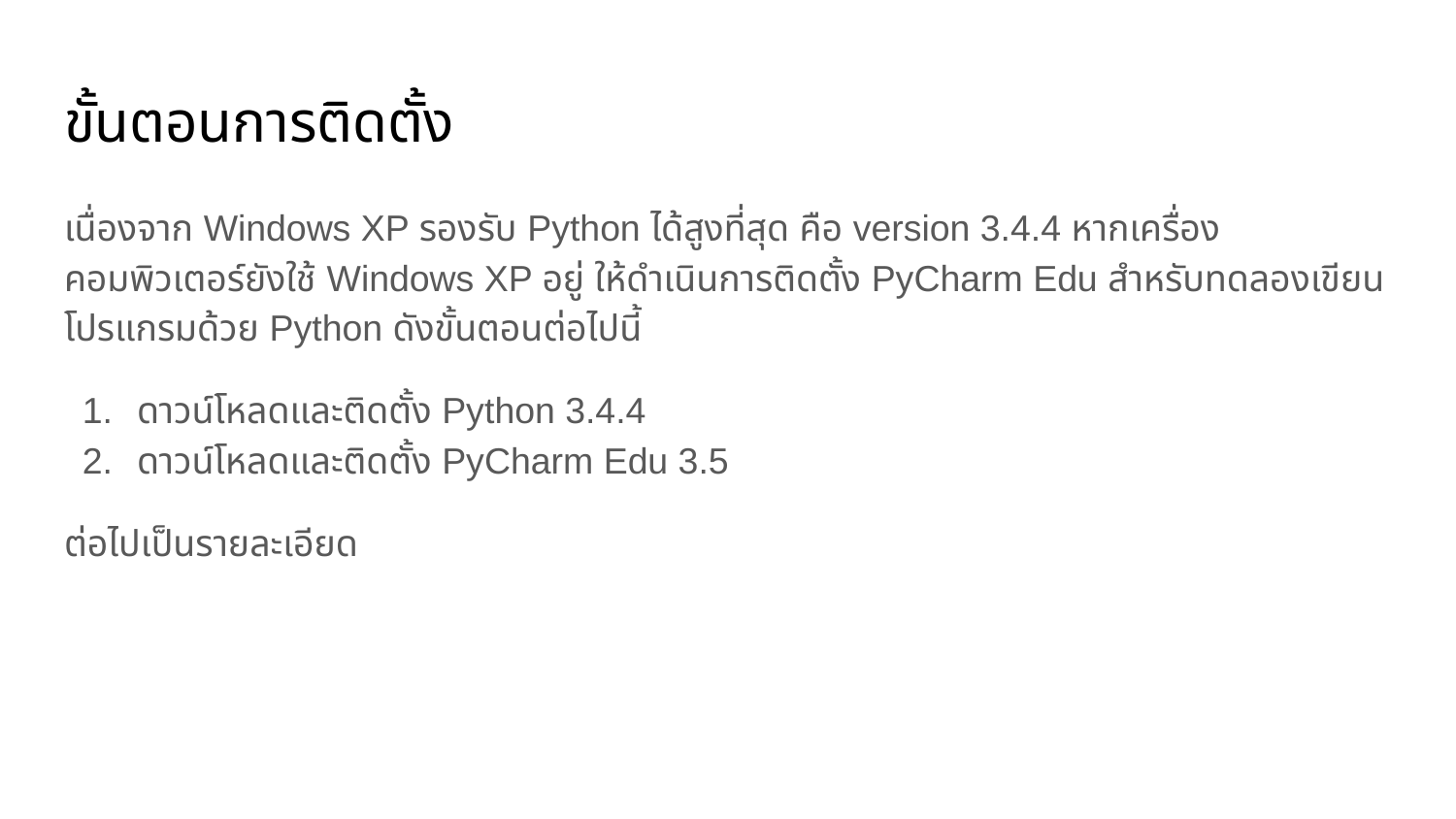

# ขั้นตอนการติดตั้ง
เนื่องจาก Windows XP รองรับ Python ได้สูงที่สุด คือ version 3.4.4 หากเครื่องคอมพิวเตอร์ยังใช้ Windows XP อยู่ ให้ดำเนินการติดตั้ง PyCharm Edu สำหรับทดลองเขียนโปรแกรมด้วย Python ดังขั้นตอนต่อไปนี้
ดาวน์โหลดและติดตั้ง Python 3.4.4
ดาวน์โหลดและติดตั้ง PyCharm Edu 3.5
ต่อไปเป็นรายละเอียด